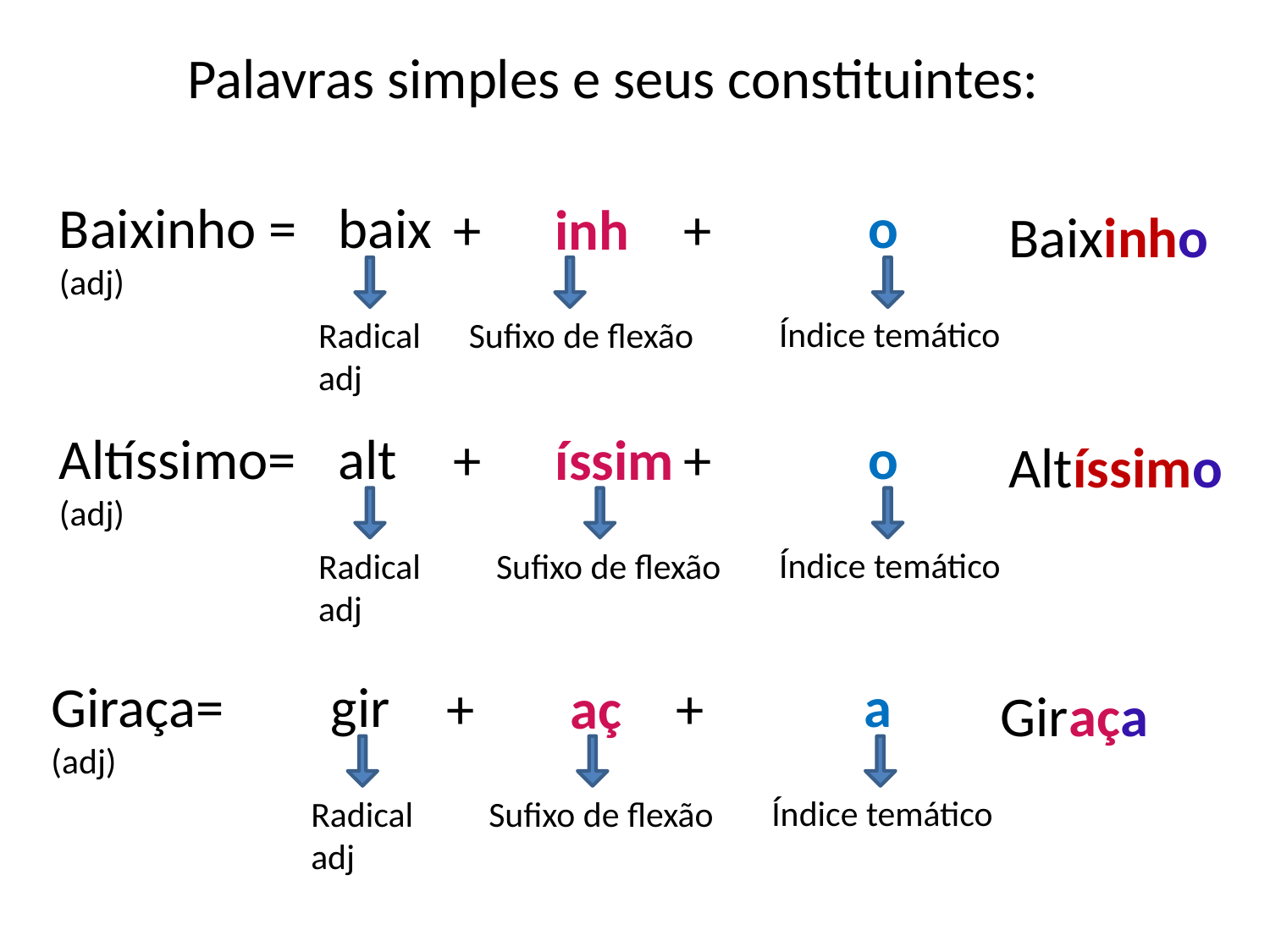

Palavras simples e seus constituintes:
Baixinho =
(adj)
baix
o
+
inh
+
Baixinho

Índice temático
Radical
adj
Sufixo de flexão
Altíssimo=
(adj)
alt
o
+
íssim
+
Altíssimo

Índice temático
Radical
adj
Sufixo de flexão
Giraça=
(adj)
gir
a
+
aç
+
Giraça

Índice temático
Radical
adj
Sufixo de flexão